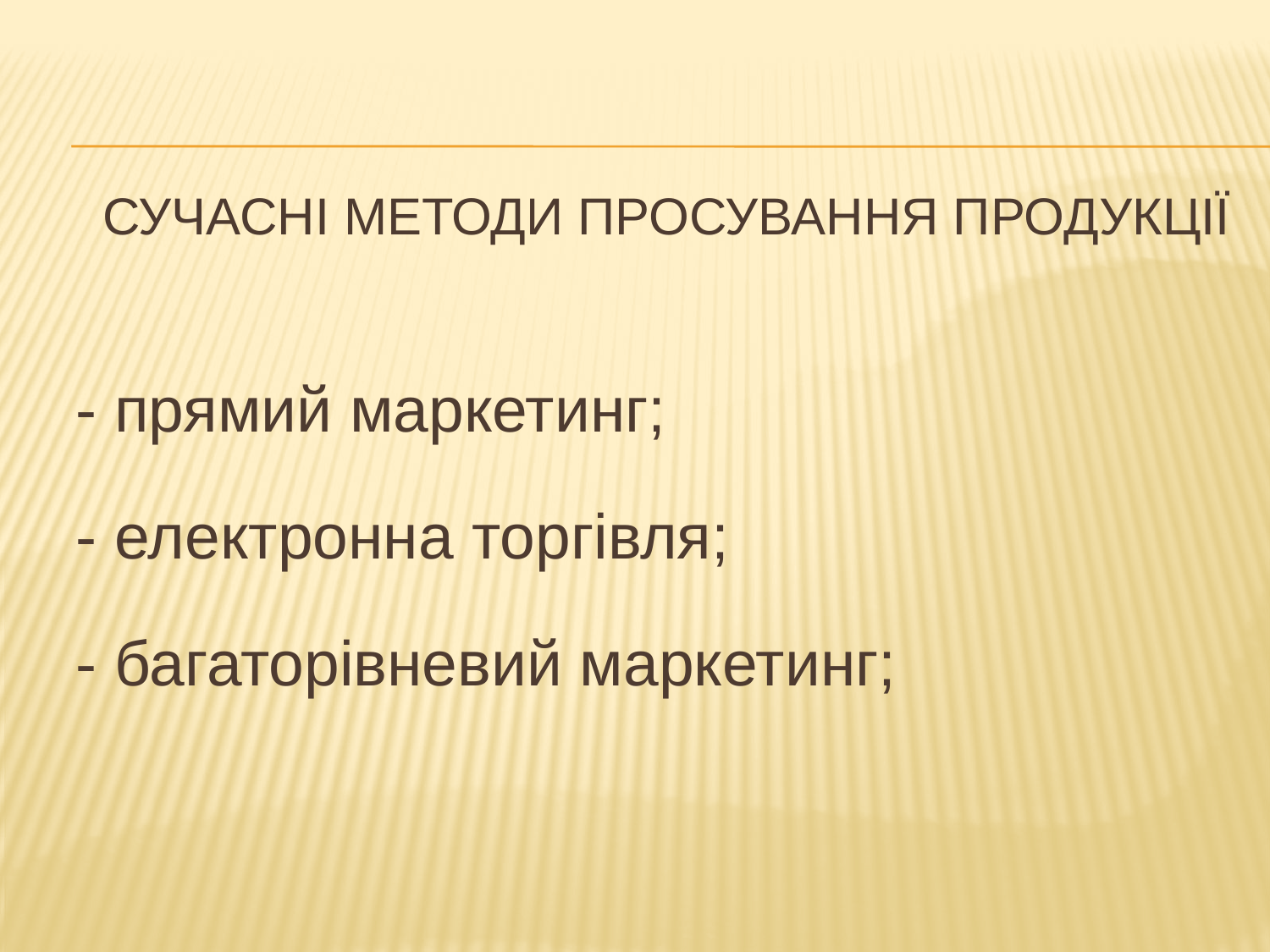

# Сучасні методи просування продукції
- прямий маркетинг;
- електронна торгівля;
- багаторівневий маркетинг;